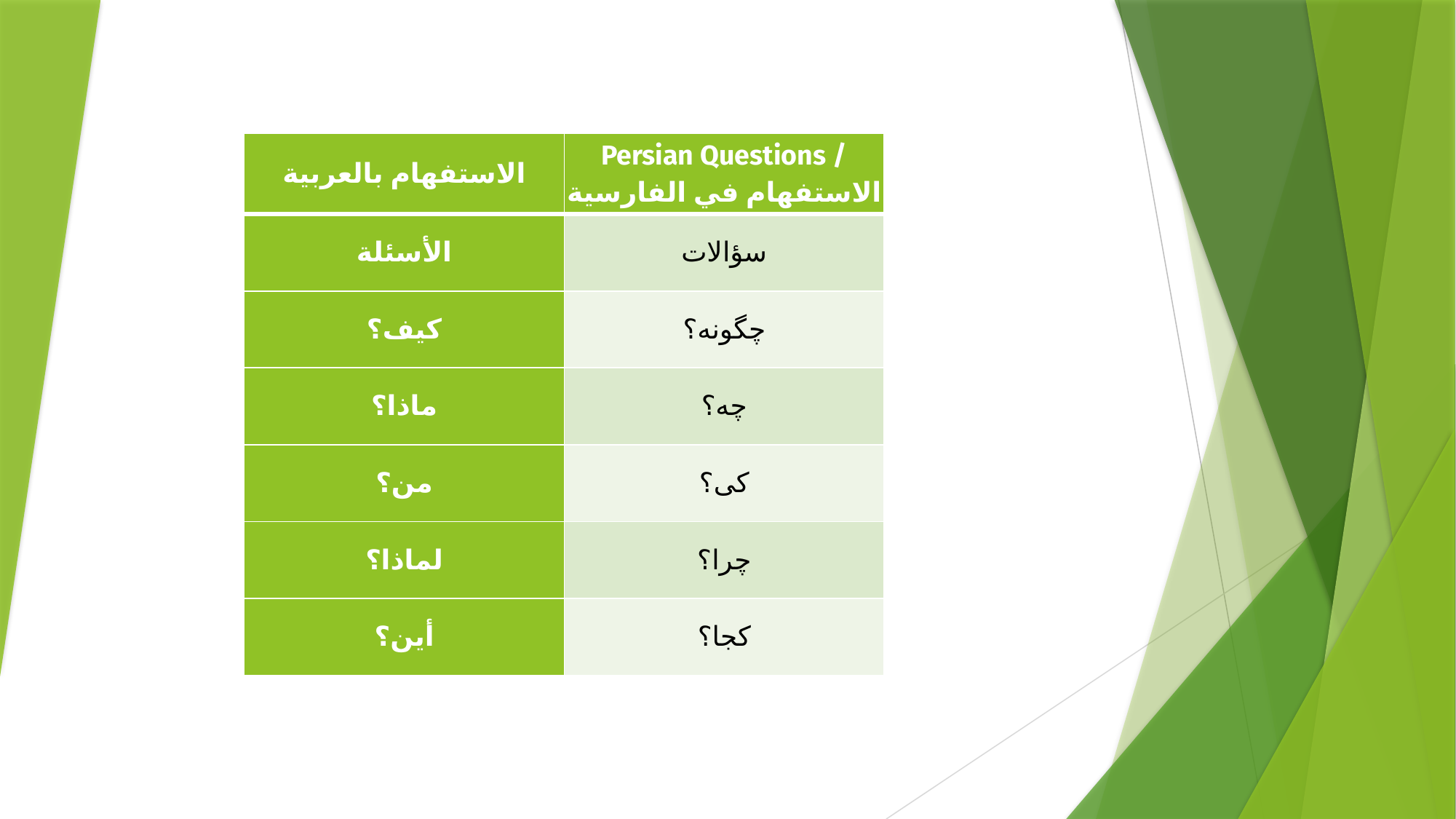

| الاستفهام بالعربية | Persian Questions / الاستفهام في الفارسية |
| --- | --- |
| الأسئلة | سؤالات |
| كيف؟ | چگونه؟ |
| ماذا؟ | چه؟ |
| من؟ | کی؟ |
| لماذا؟ | چرا؟ |
| أين؟ | کجا؟ |